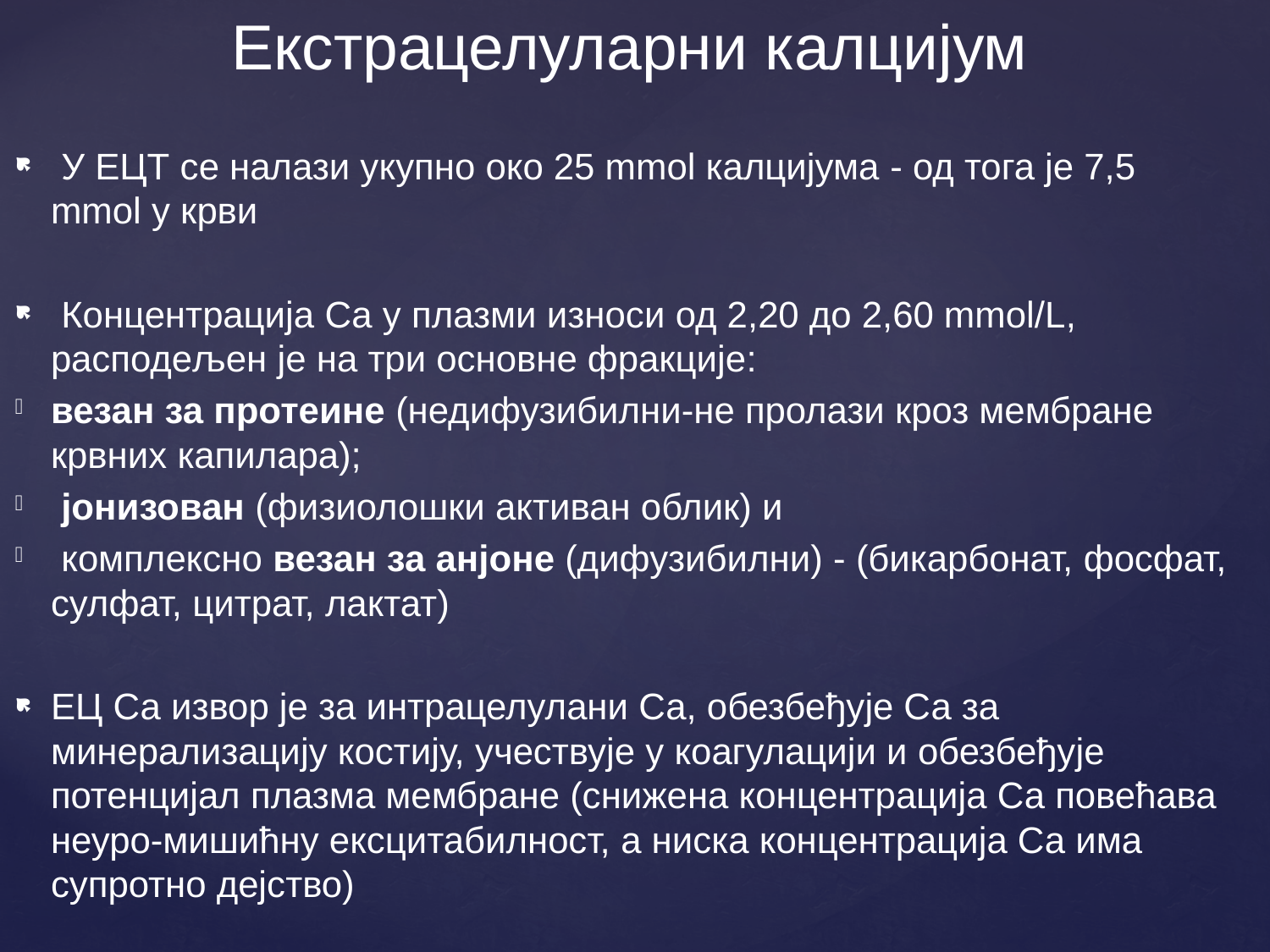

Екстрацелуларни калцијум
 У ЕЦТ се налази укупно око 25 mmol калцијума - од тога је 7,5 mmol у крви

 Концентрација Са у плазми износи од 2,20 до 2,60 mmol/L, расподељен је на три основне фракције:
везан за протеине (недифузибилни-не пролази кроз мембране крвних капилара);
 јонизован (физиолошки активан облик) и
 комплексно везан за анјоне (дифузибилни) - (бикарбонат, фосфат, сулфат, цитрат, лактат)

ЕЦ Са извор је за интрацелулани Са, обезбеђује Са за минерализацију костију, учествује у коагулацији и обезбеђује потенцијал плазма мембране (снижена концентрација Са повећава неуро-мишићну ексцитабилност, а ниска концентрација Са има супротно дејство)